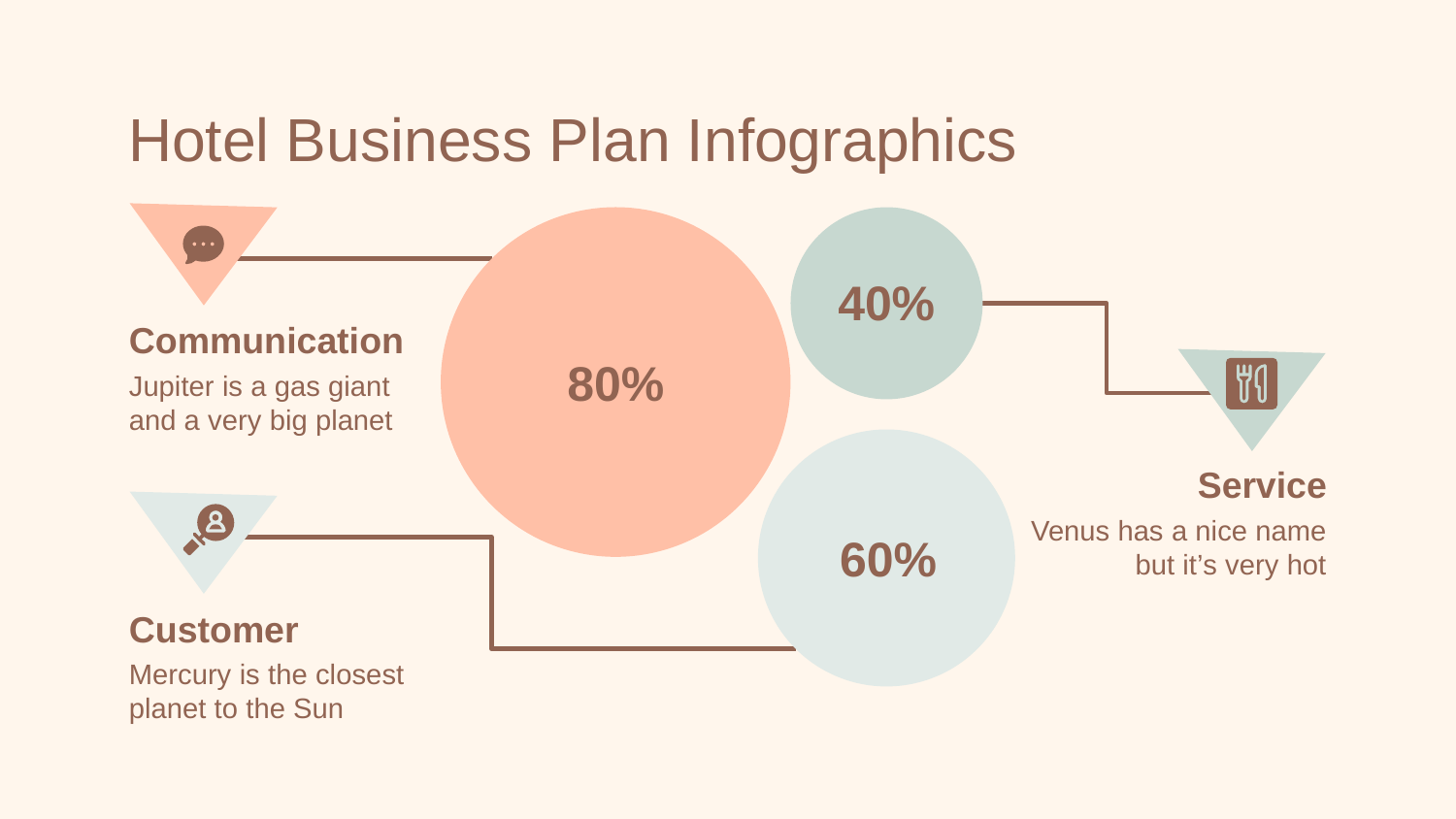

# Hotel Business Plan Infographics

40%
Service
Venus has a nice name but it’s very hot
Communication
80%
Jupiter is a gas giant and a very big planet

60%
Customer
Mercury is the closest planet to the Sun